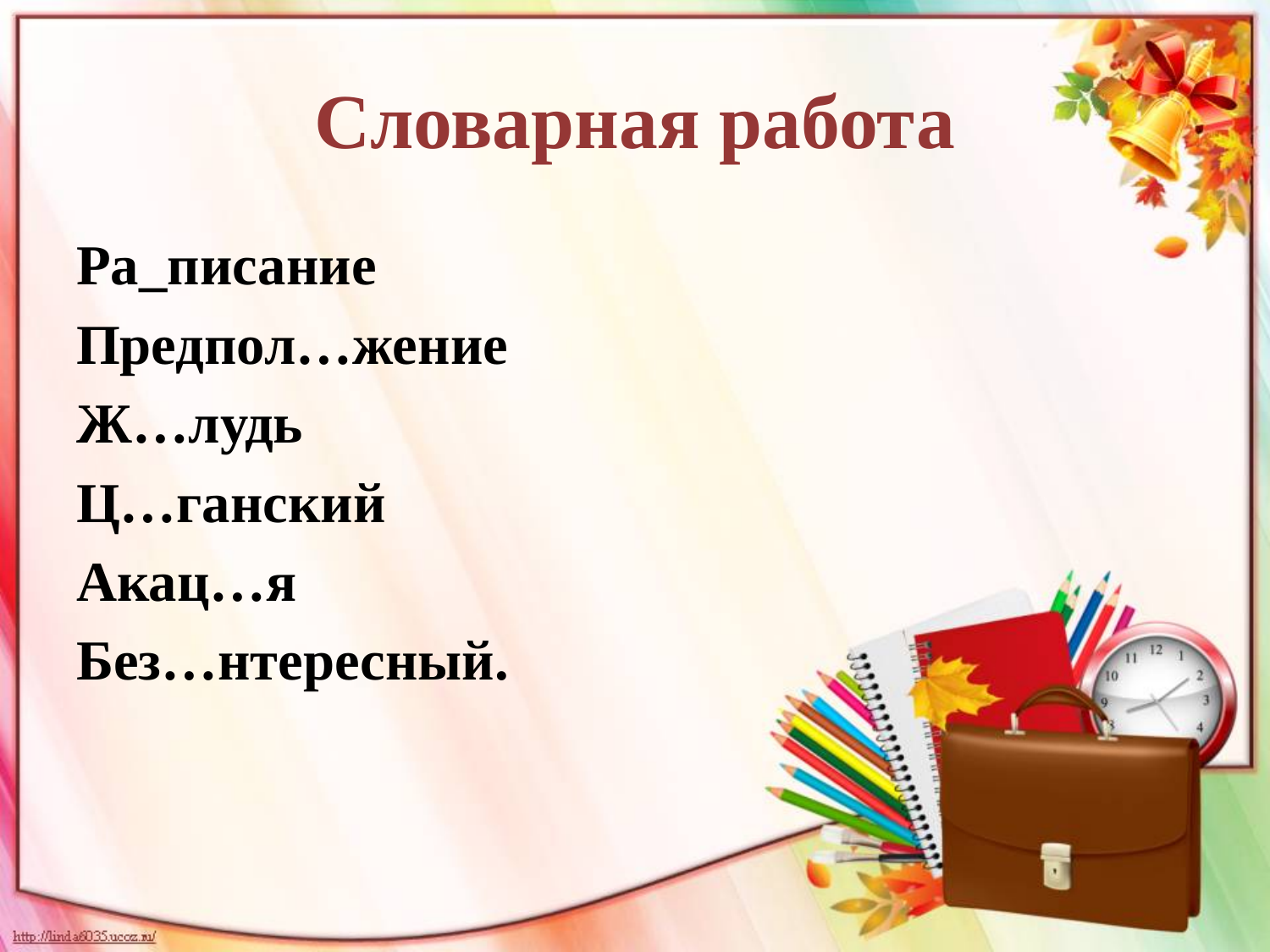

# Словарная работа
Ра_писание
Предпол…жение
Ж…лудь
Ц…ганский
Акац…я
Без…нтересный.